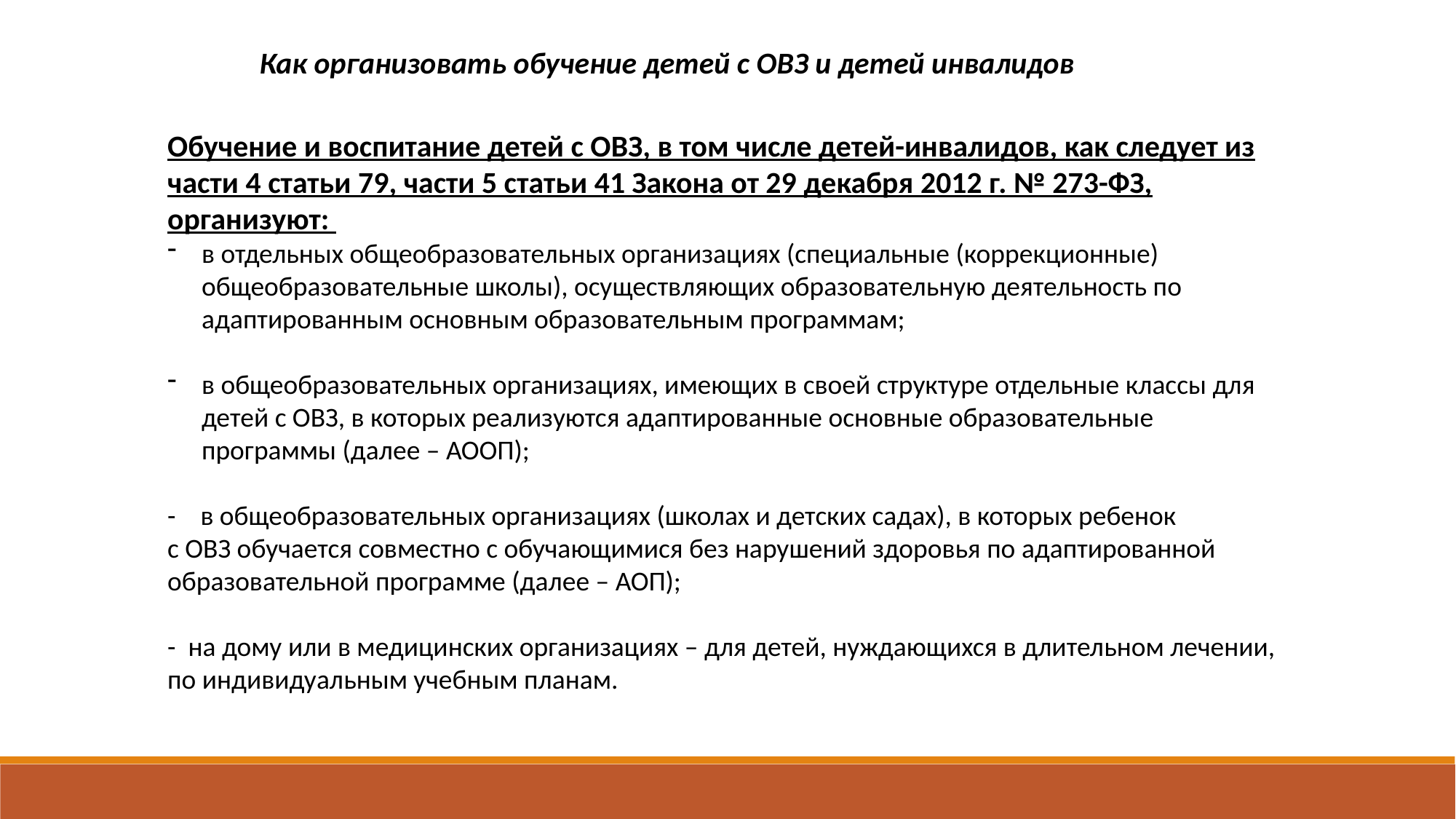

Как организовать обучение детей с ОВЗ и детей инвалидов
Обучение и воспитание детей с ОВЗ, в том числе детей-инвалидов, как следует из части 4 статьи 79, части 5 статьи 41 Закона от 29 декабря 2012 г. № 273-ФЗ, организуют:
в отдельных общеобразовательных организациях (специальные (коррекционные) общеобразовательные школы), осуществляющих образовательную деятельность по адаптированным основным образовательным программам;

в общеобразовательных организациях, имеющих в своей структуре отдельные классы для детей с ОВЗ, в которых реализуются адаптированные основные образовательные программы (далее – АООП);

-    в общеобразовательных организациях (школах и детских садах), в которых ребенок
с ОВЗ обучается совместно с обучающимися без нарушений здоровья по адаптированной образовательной программе (далее – АОП);

-  на дому или в медицинских организациях – для детей, нуждающихся в длительном лечении, по индивидуальным учебным планам.